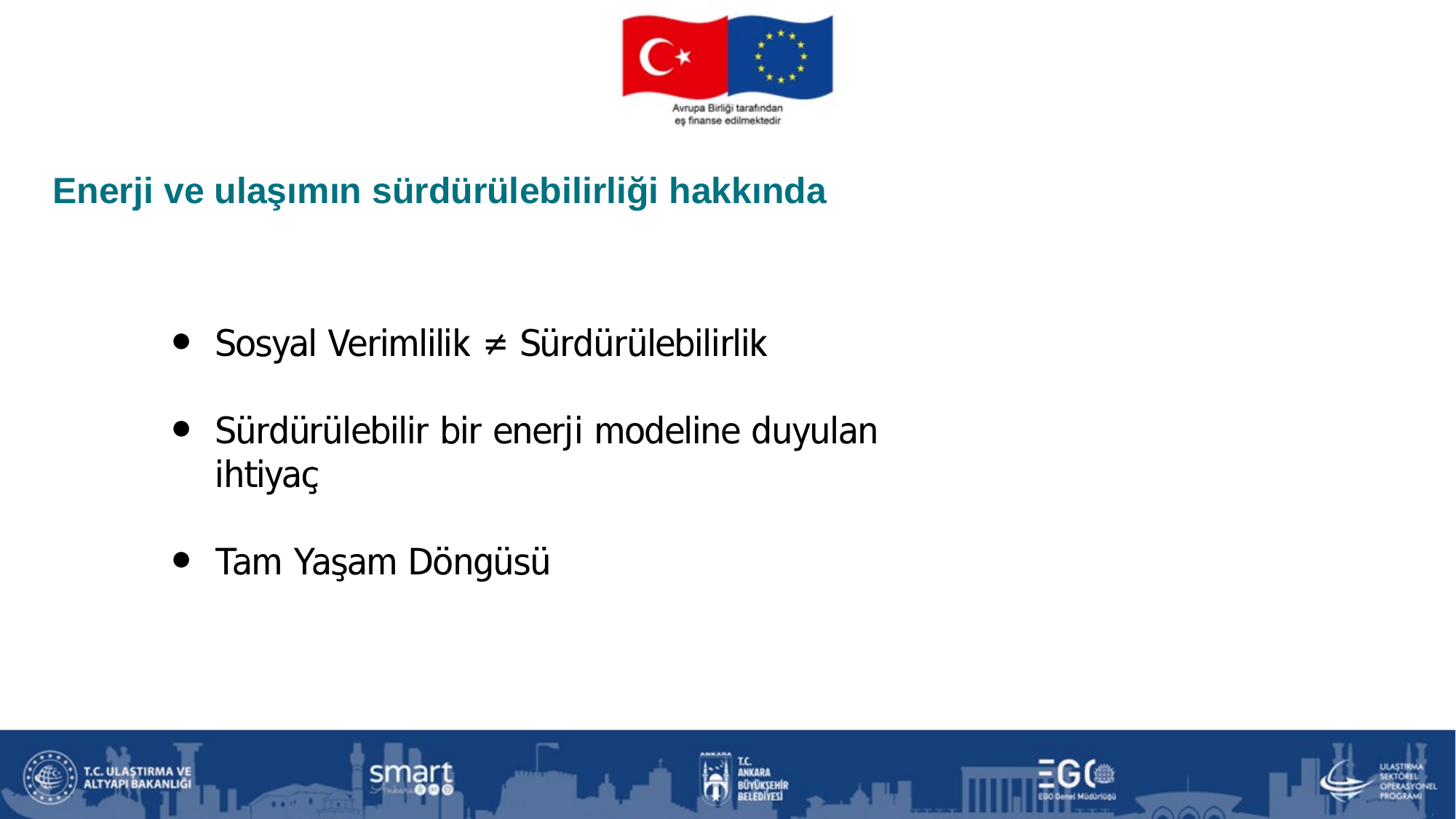

Enerji ve ulaşımın sürdürülebilirliği hakkında
Sosyal Verimlilik ≠ Sürdürülebilirlik

Sürdürülebilir bir enerji modeline duyulan ihtiyaç

Tam Yaşam Döngüsü